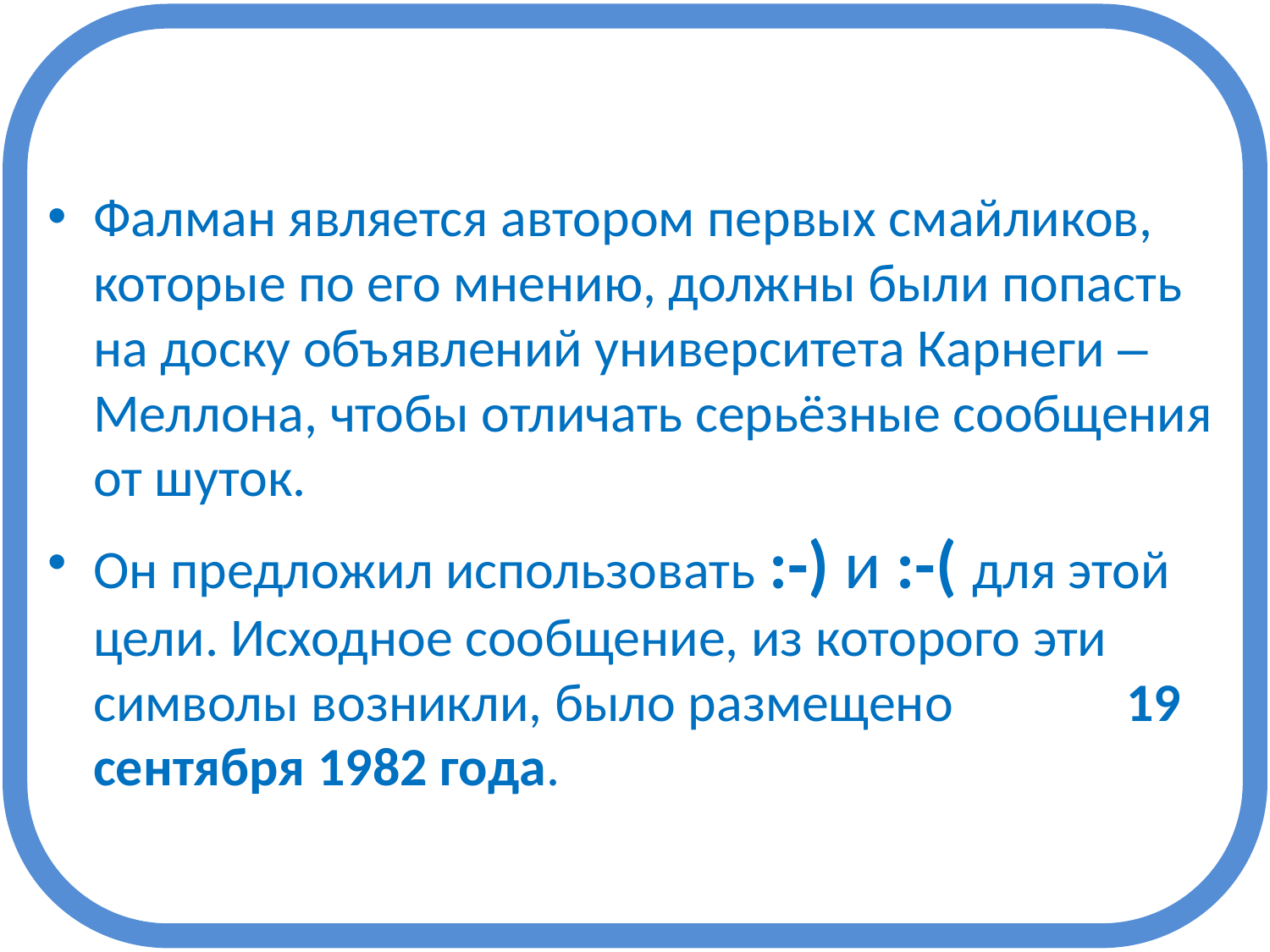

Фалман является автором первых смайликов, которые по его мнению, должны были попасть на доску объявлений университета Карнеги ‒ Меллона, чтобы отличать серьёзные сообщения от шуток.
Он предложил использовать :-) и :-( для этой цели. Исходное сообщение, из которого эти символы возникли, было размещено              19 сентября 1982 года.